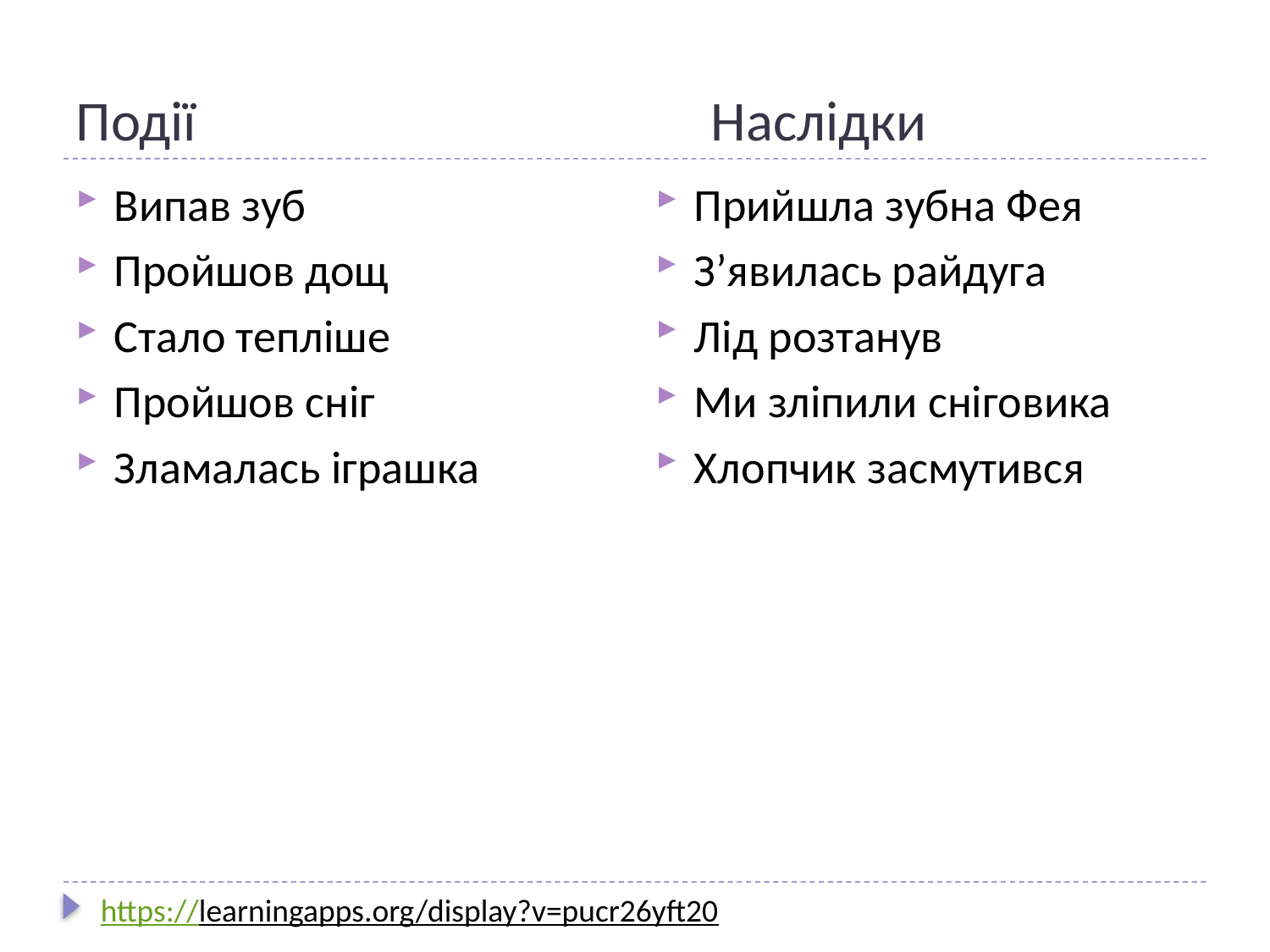

# Події					Наслідки
Прийшла зубна Фея
З’явилась райдуга
Лід розтанув
Ми зліпили сніговика
Хлопчик засмутився

Випав зуб
Пройшов дощ
Стало тепліше
Пройшов сніг
Зламалась іграшка
https://learningapps.org/display?v=pucr26yft20